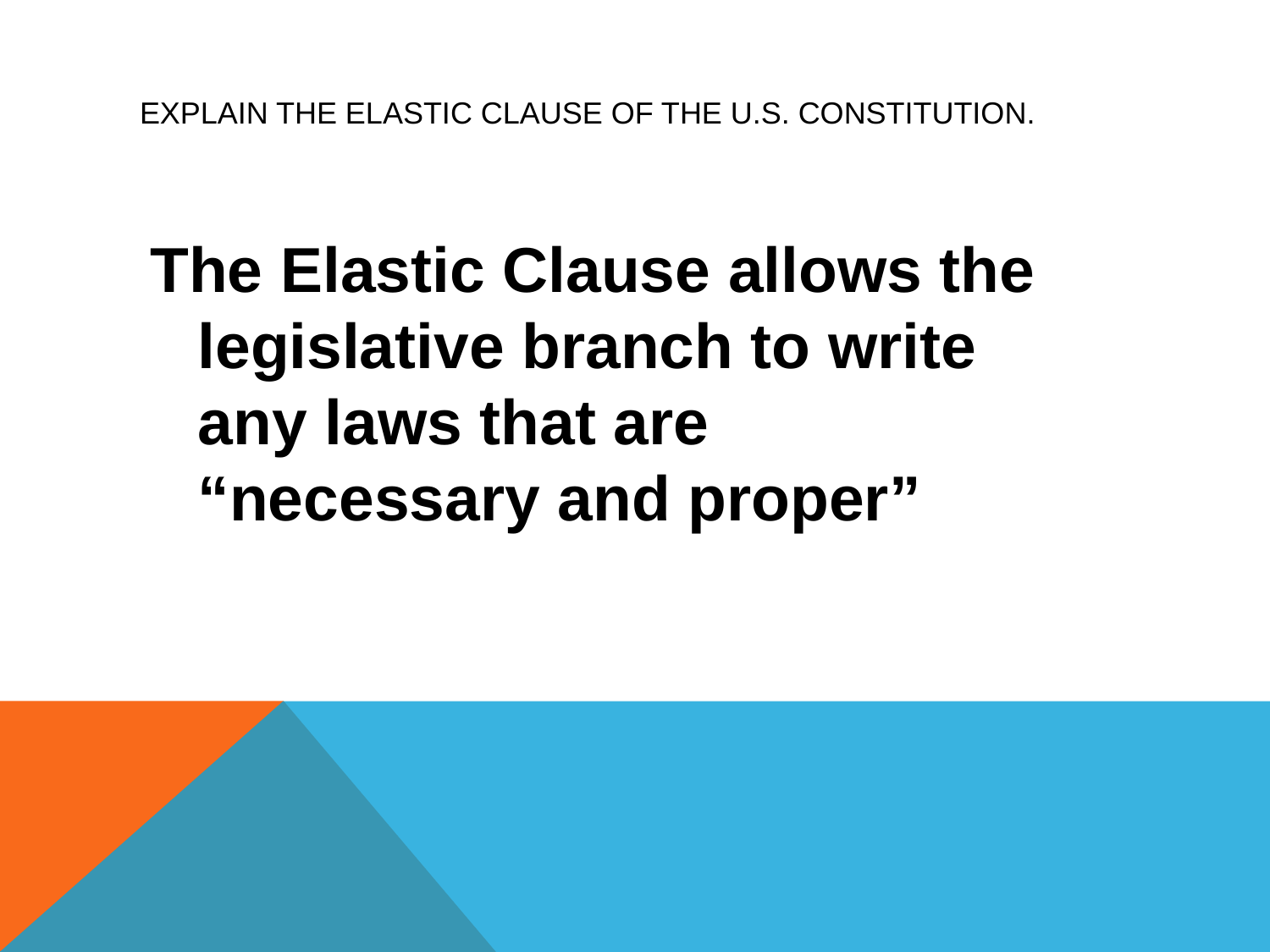

# Explain the Elastic Clause of the U.S. Constitution.
The Elastic Clause allows the legislative branch to write any laws that are “necessary and proper”